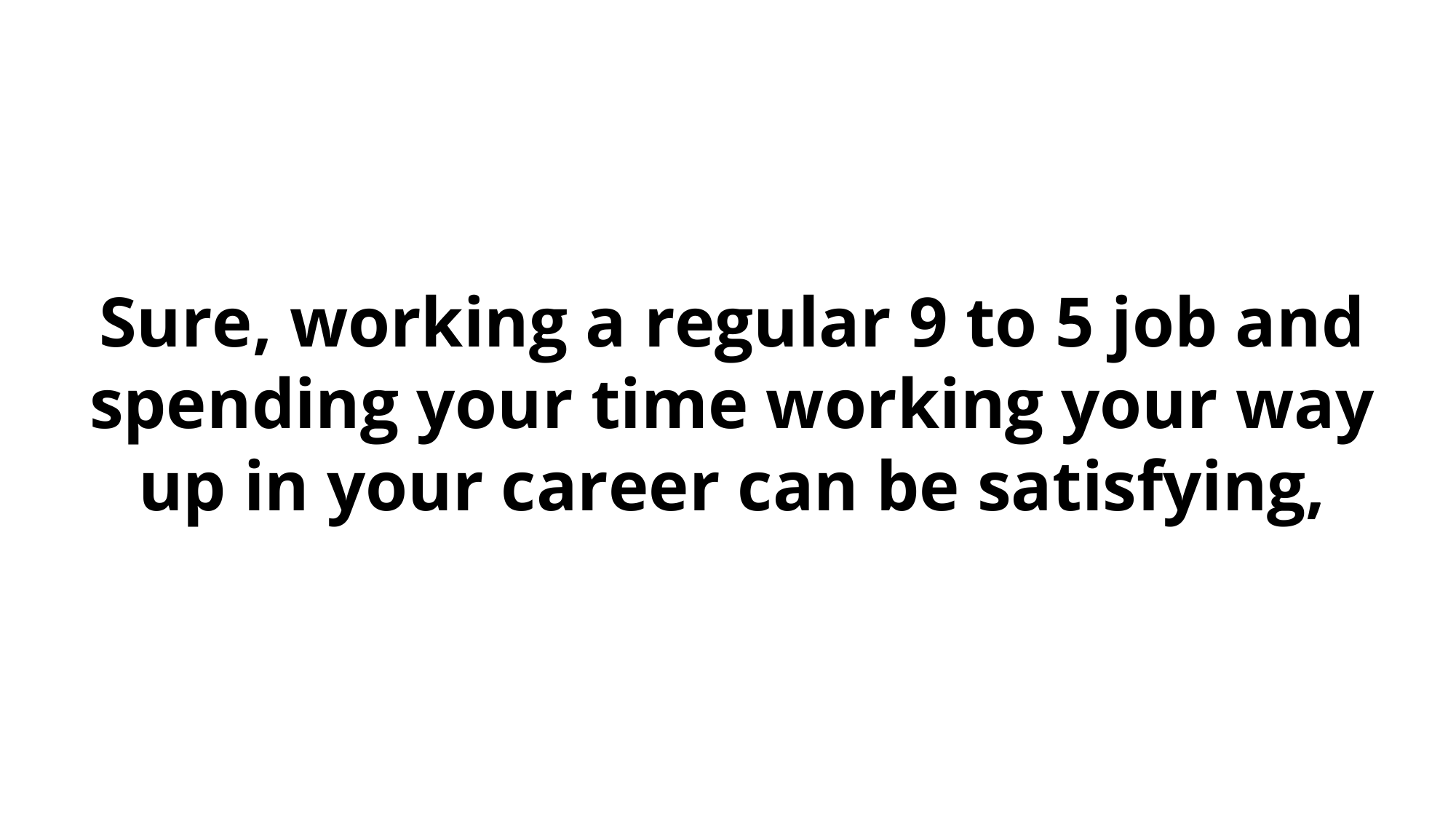

Sure, working a regular 9 to 5 job and spending your time working your way up in your career can be satisfying,